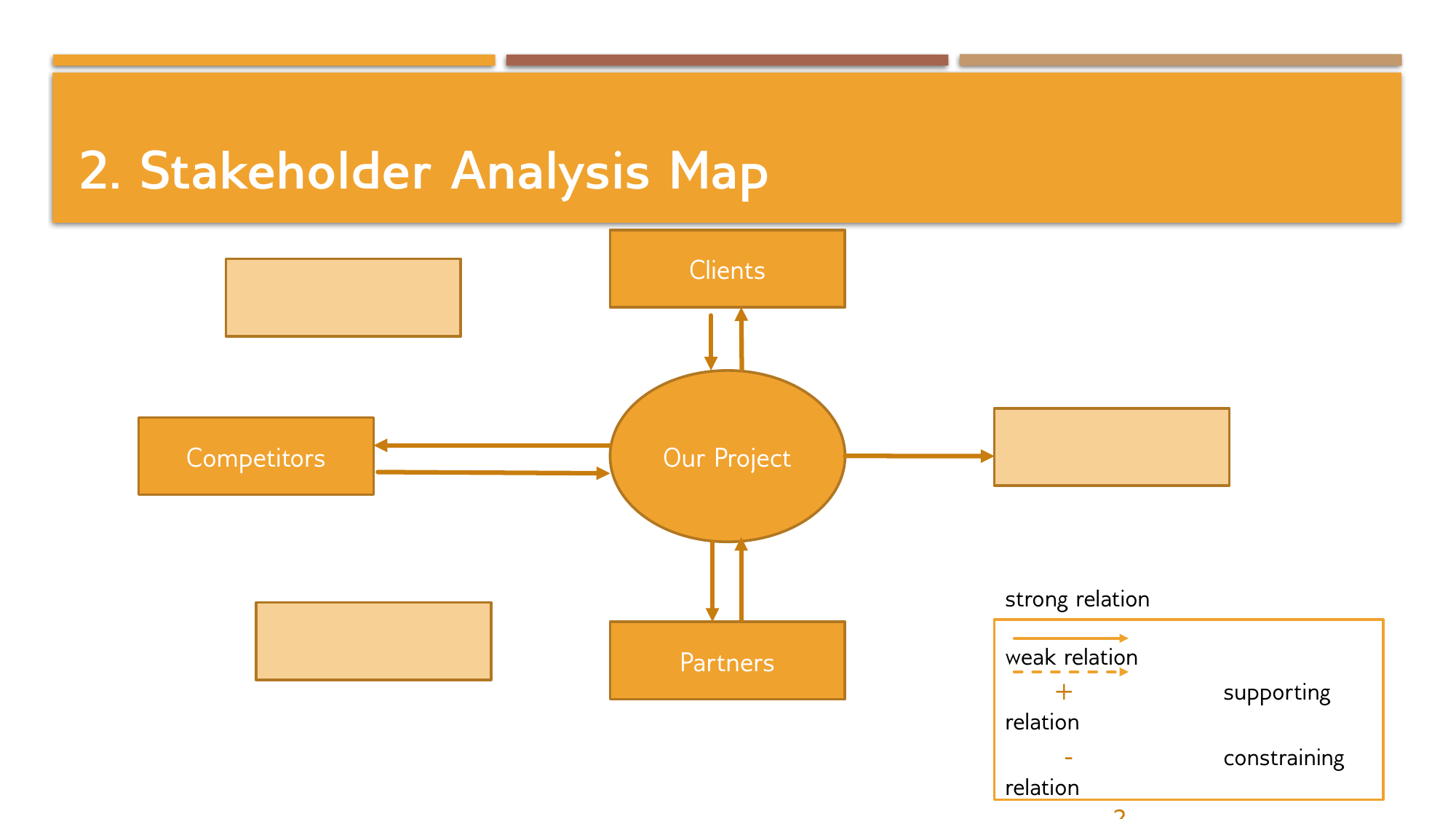

# 2. Stakeholder Analysis Map
Clients

Our Project

Competitors

			strong relation
			weak relation
       + 		supporting relation
        -		constraining relation
	?		unclear relation
Partners